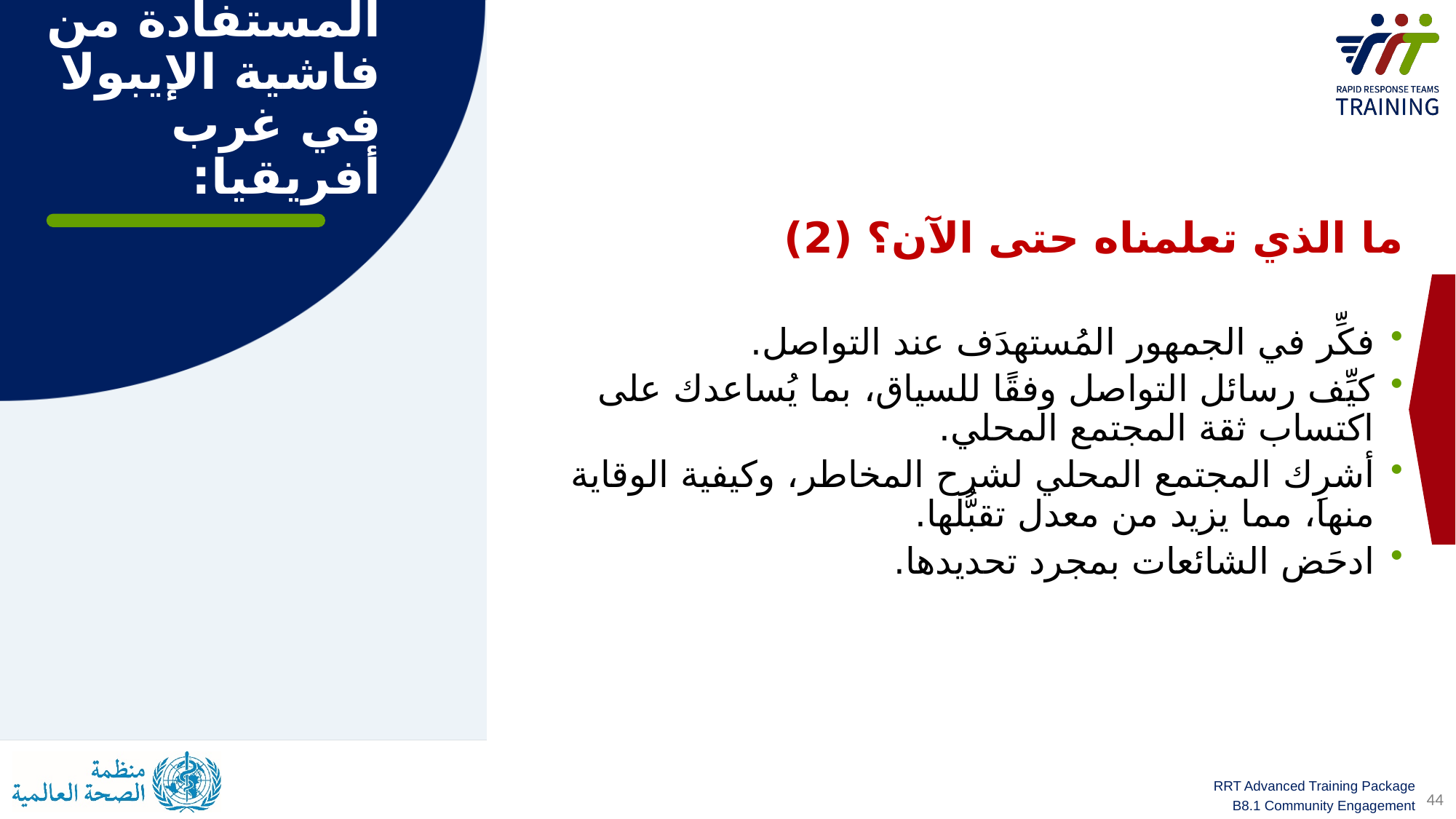

الدروس المستفادة من فاشية الإيبولا في غرب أفريقيا:
ما الذي تعلمناه حتى الآن؟ (2)

فكِّر في الجمهور المُستهدَف عند التواصل.
كيِّف رسائل التواصل وفقًا للسياق، بما يُساعدك على اكتساب ثقة المجتمع المحلي.
أشرِك المجتمع المحلي لشرح المخاطر، وكيفية الوقاية منها، مما يزيد من معدل تقبُّلها.
ادحَض الشائعات بمجرد تحديدها.